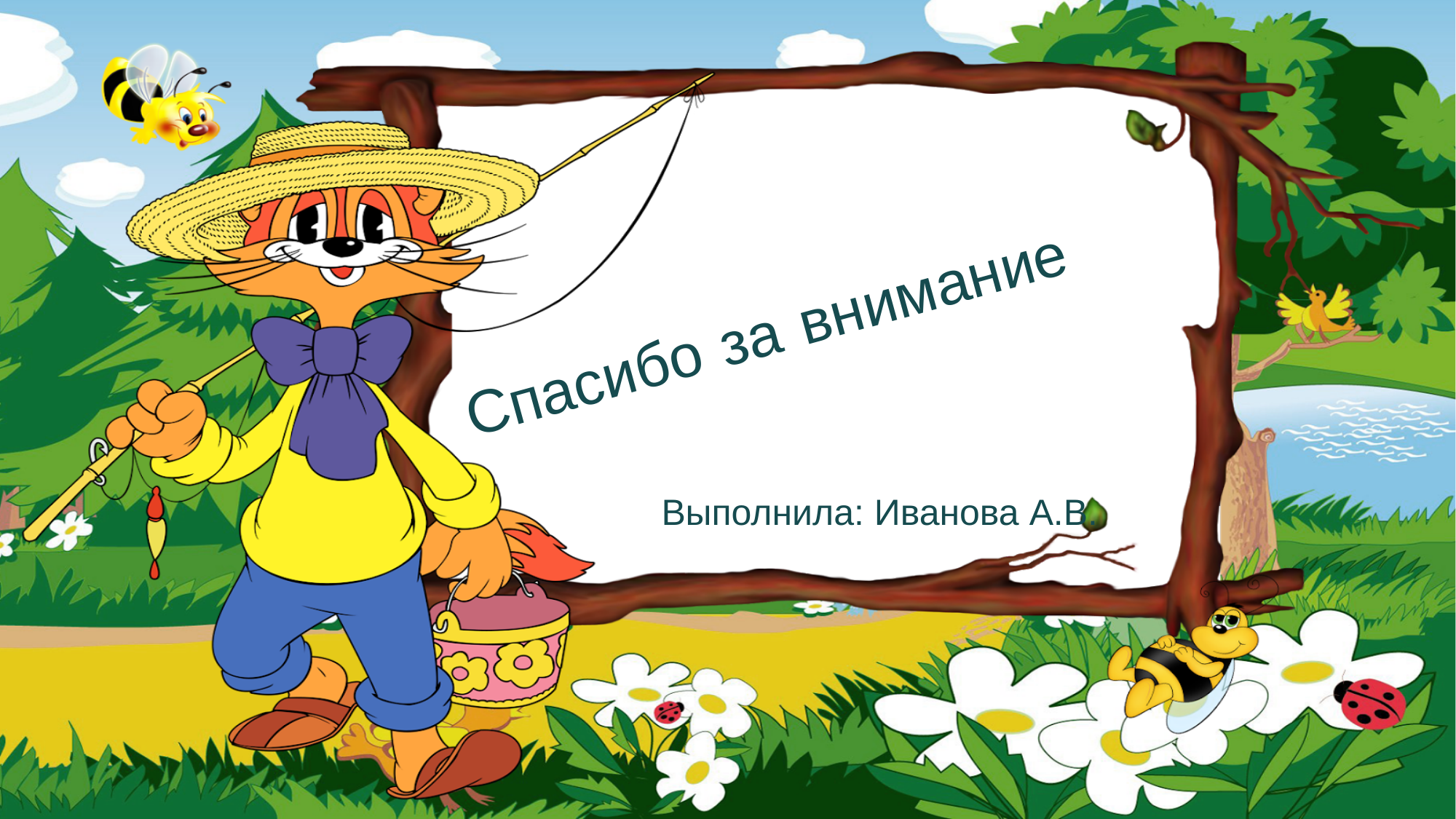

Спасибо за внимание
# Выполнила: Иванова А.В.